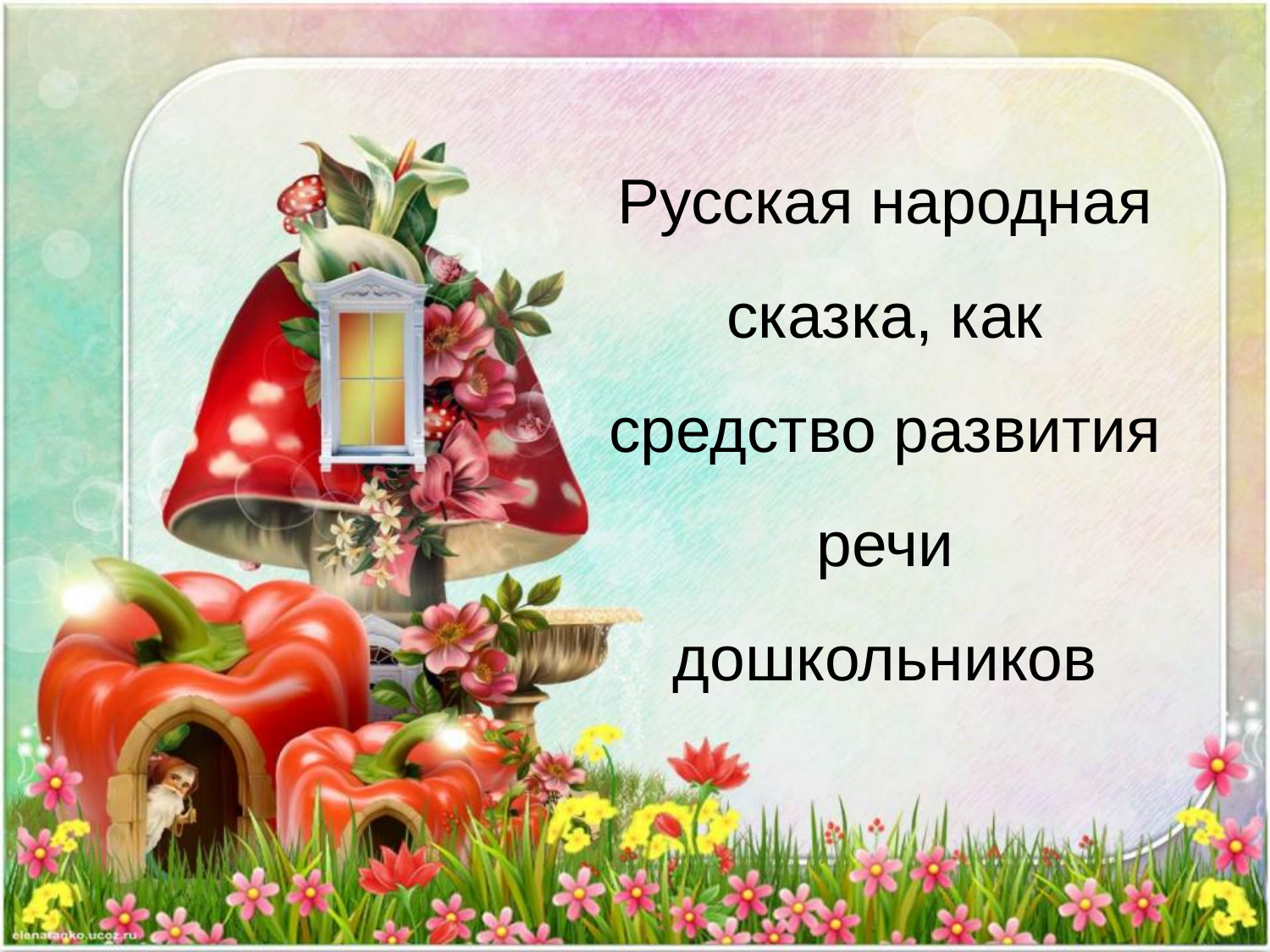

Русская народная сказка, как средство развития речи дошкольников